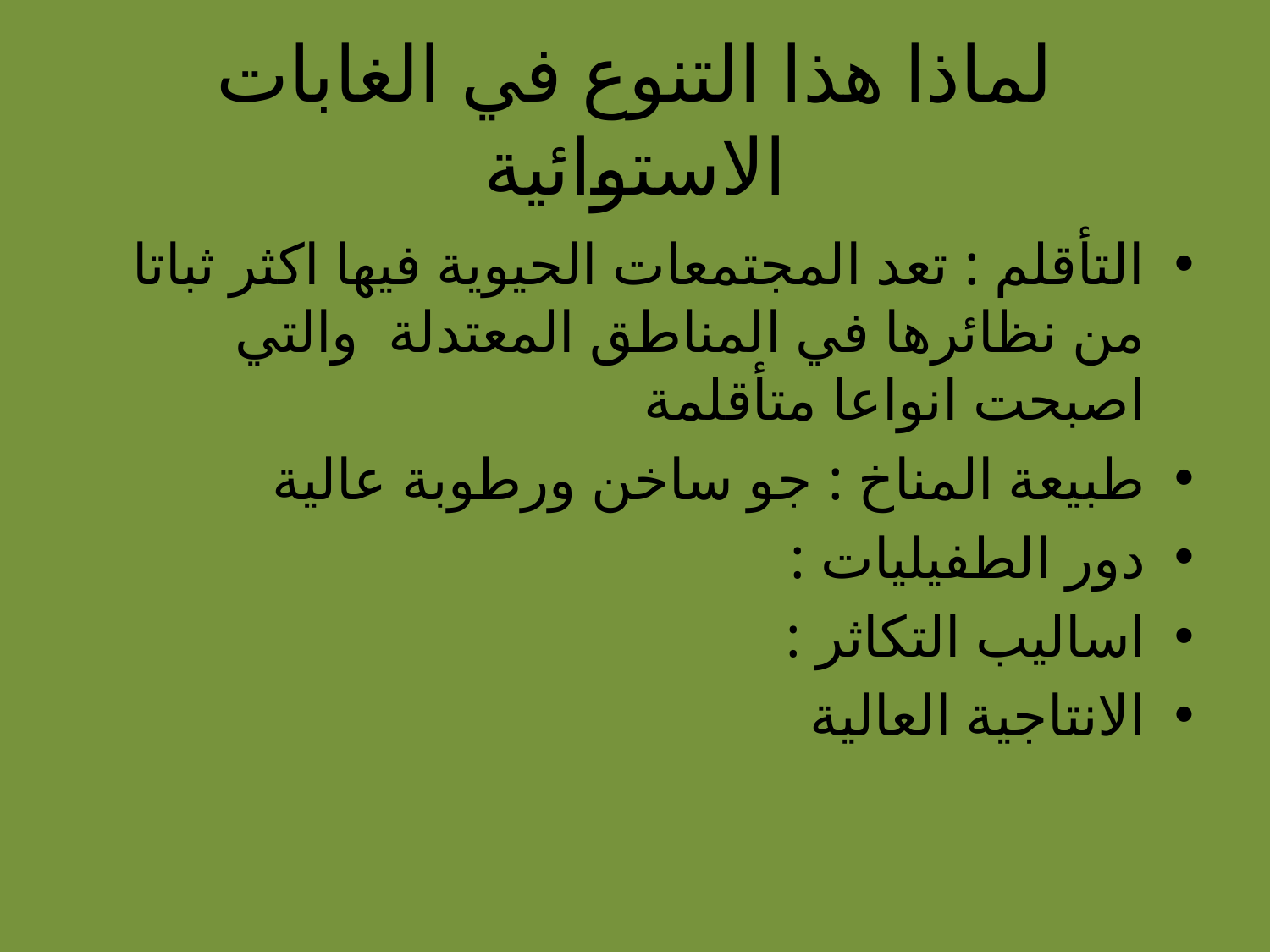

# لماذا هذا التنوع في الغابات الاستوائية
التأقلم : تعد المجتمعات الحيوية فيها اكثر ثباتا من نظائرها في المناطق المعتدلة  والتي اصبحت انواعا متأقلمة
طبيعة المناخ : جو ساخن ورطوبة عالية
دور الطفيليات :
اساليب التكاثر :
الانتاجية العالية